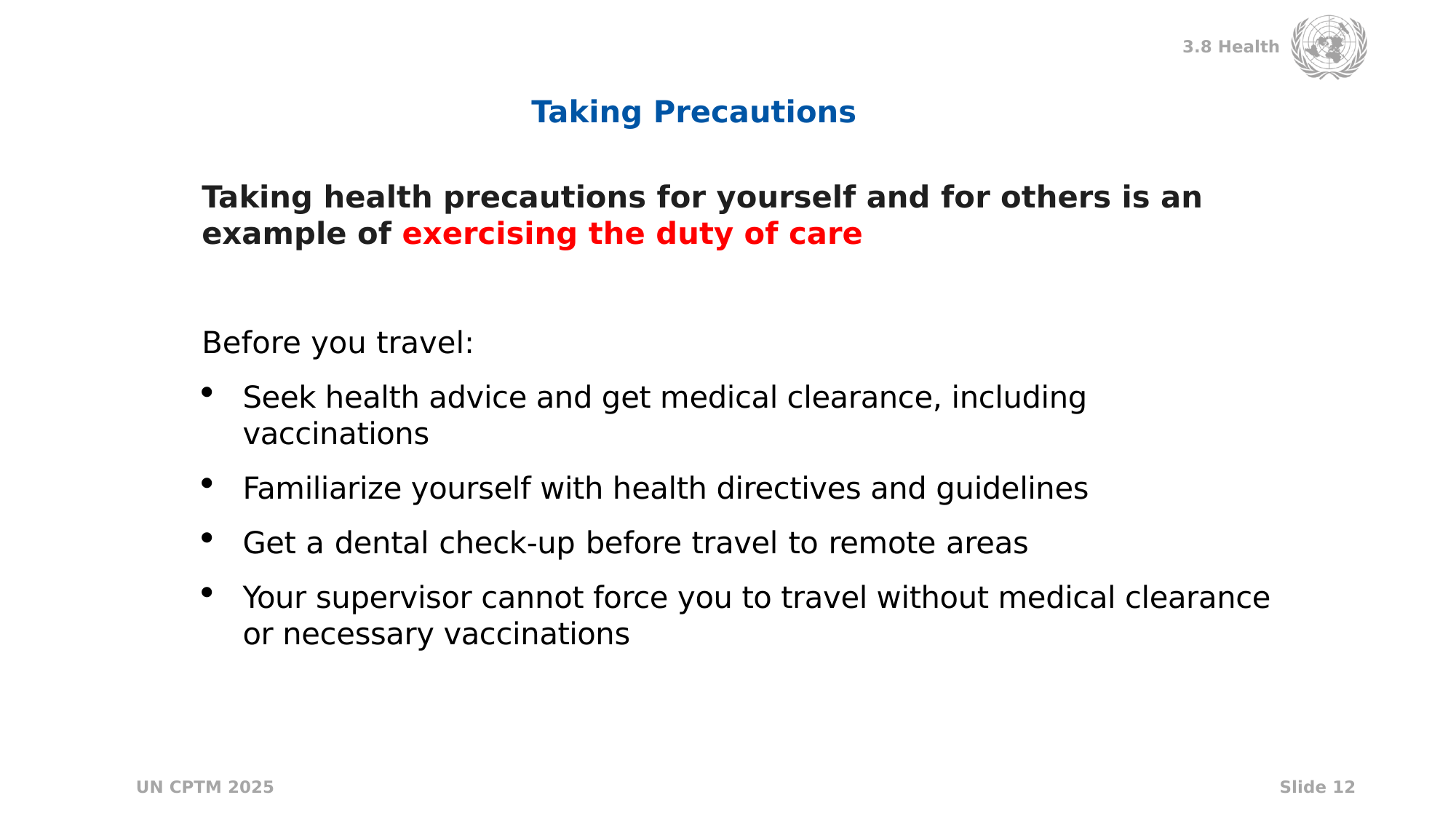

Taking Precautions
Taking health precautions for yourself and for others is an example of exercising the duty of care

Before you travel:
Seek health advice and get medical clearance, including vaccinations
Familiarize yourself with health directives and guidelines
Get a dental check-up before travel to remote areas
Your supervisor cannot force you to travel without medical clearance or necessary vaccinations